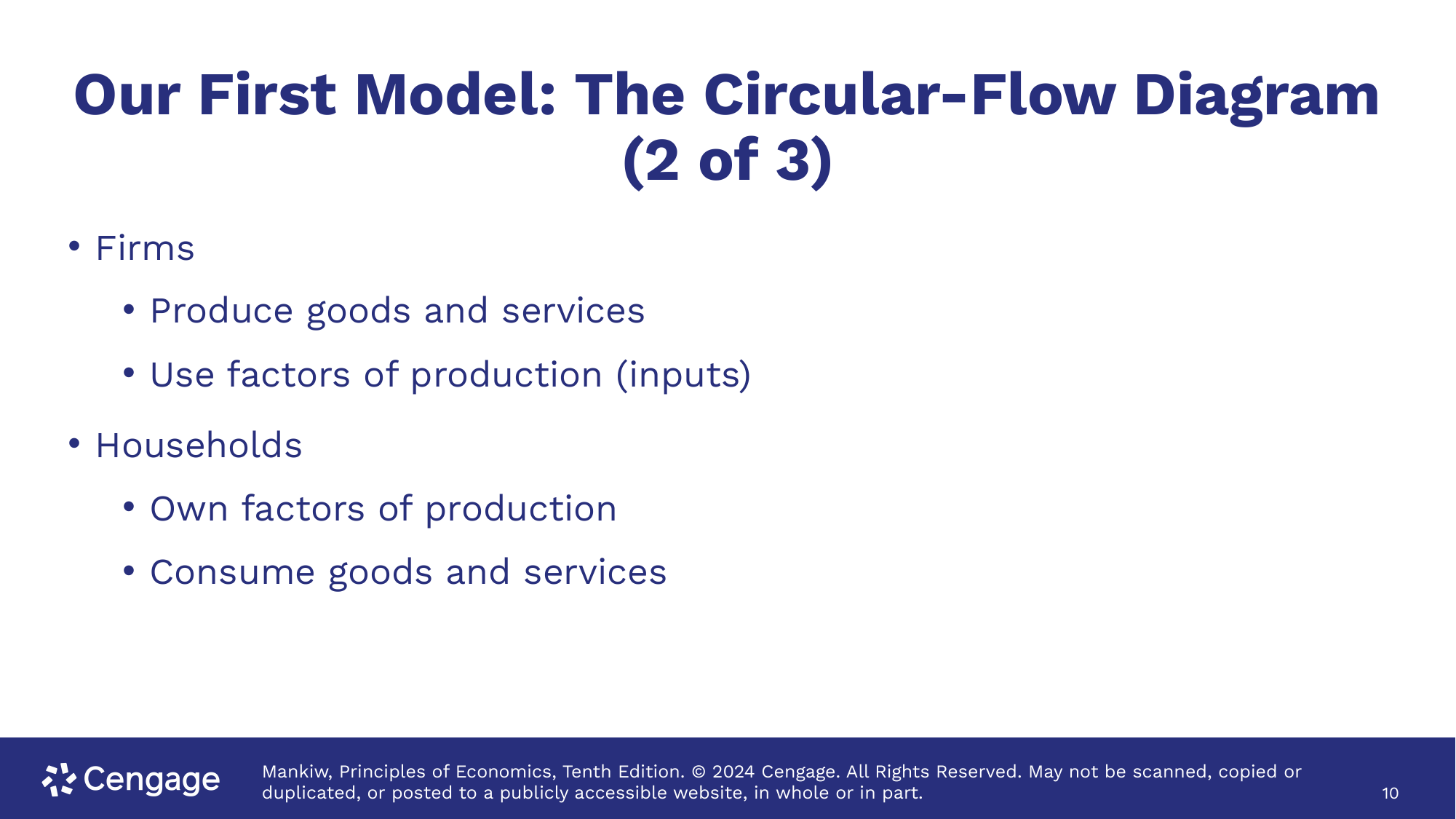

# Our First Model: The Circular-Flow Diagram (2 of 3)
Firms
Produce goods and services
Use factors of production (inputs)
Households
Own factors of production
Consume goods and services